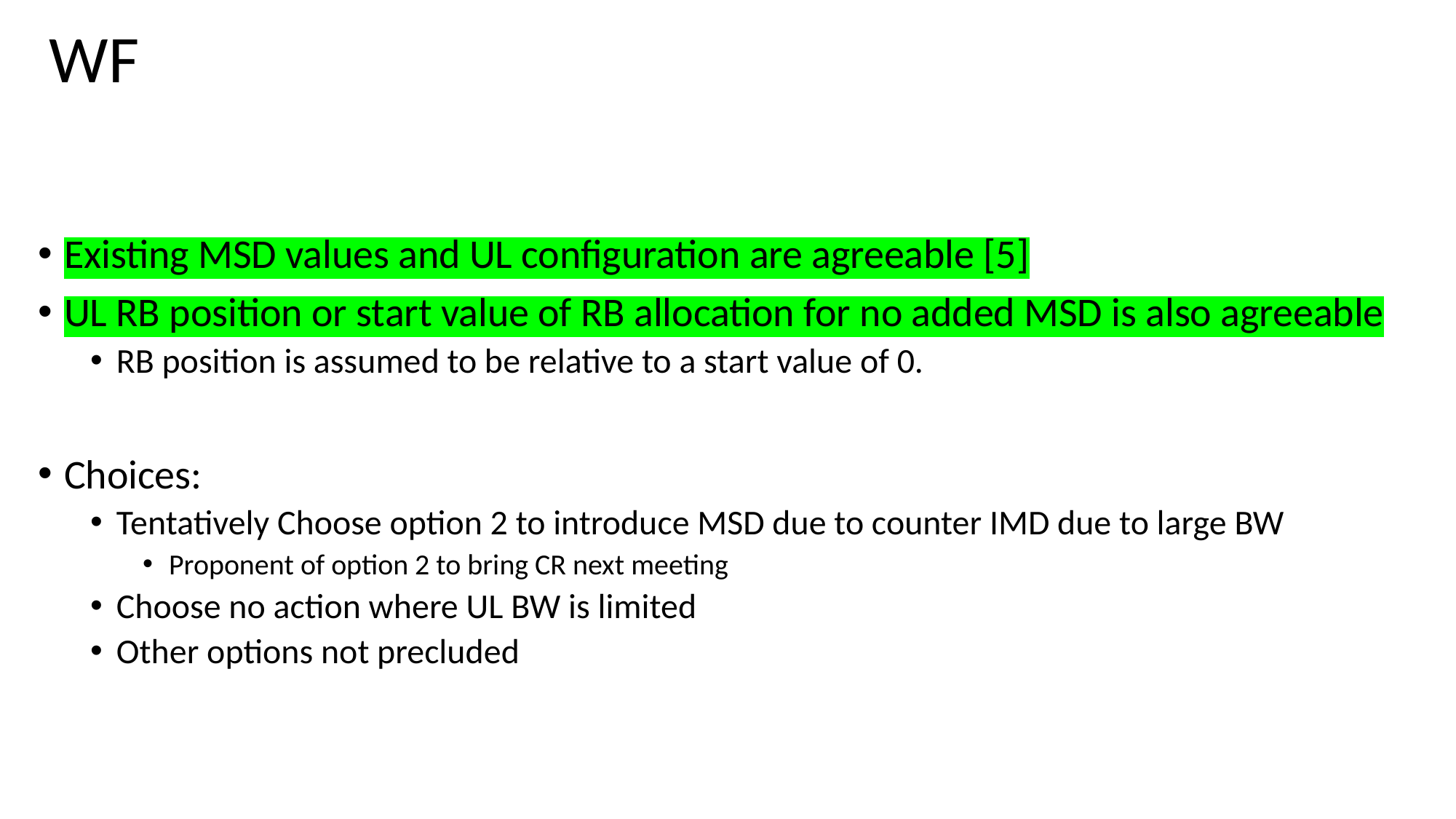

# WF
Existing MSD values and UL configuration are agreeable [5]
UL RB position or start value of RB allocation for no added MSD is also agreeable
RB position is assumed to be relative to a start value of 0.

Choices:
Tentatively Choose option 2 to introduce MSD due to counter IMD due to large BW
Proponent of option 2 to bring CR next meeting
Choose no action where UL BW is limited
Other options not precluded